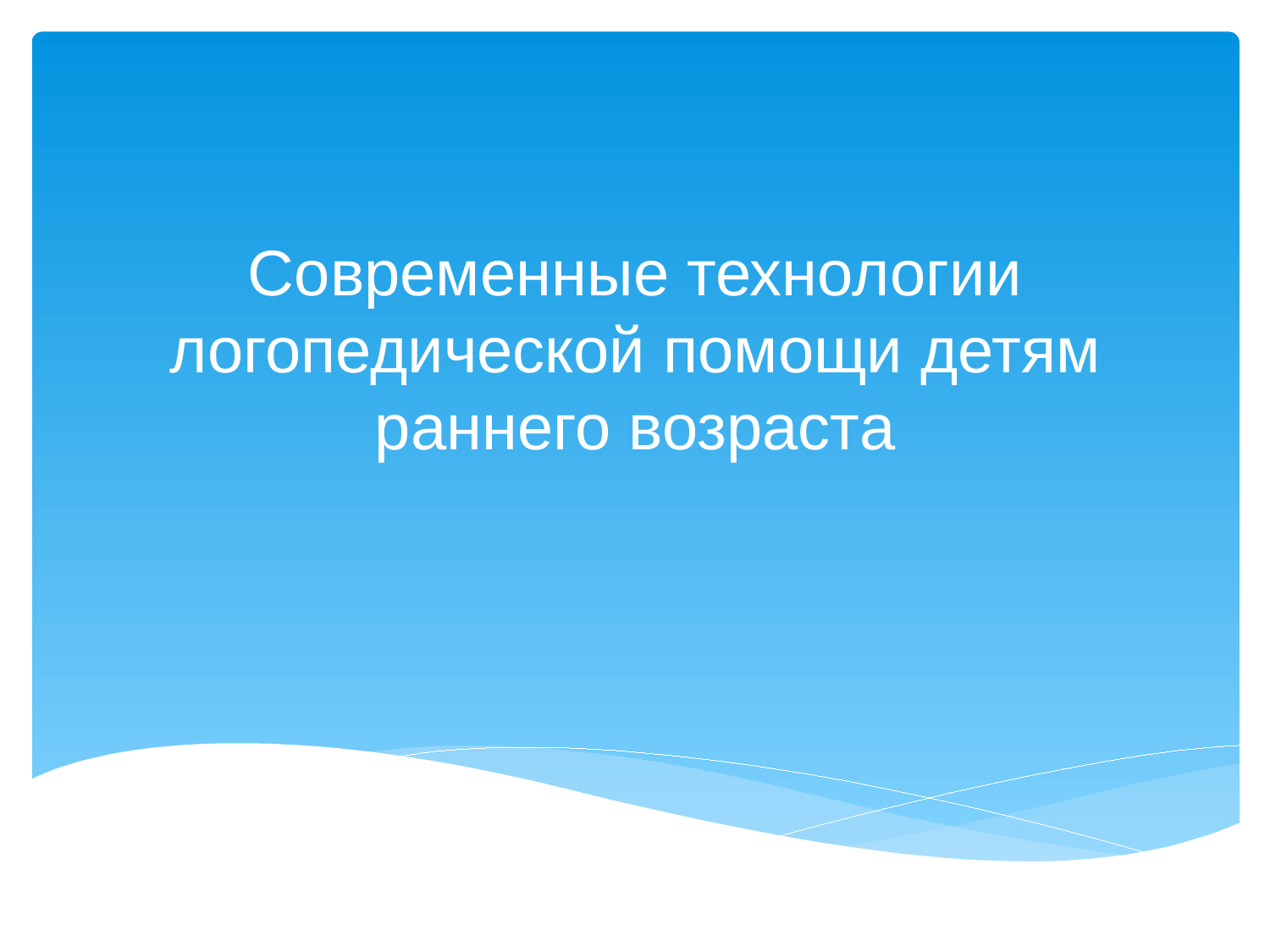

# Современные технологии логопедической помощи детям раннего возраста